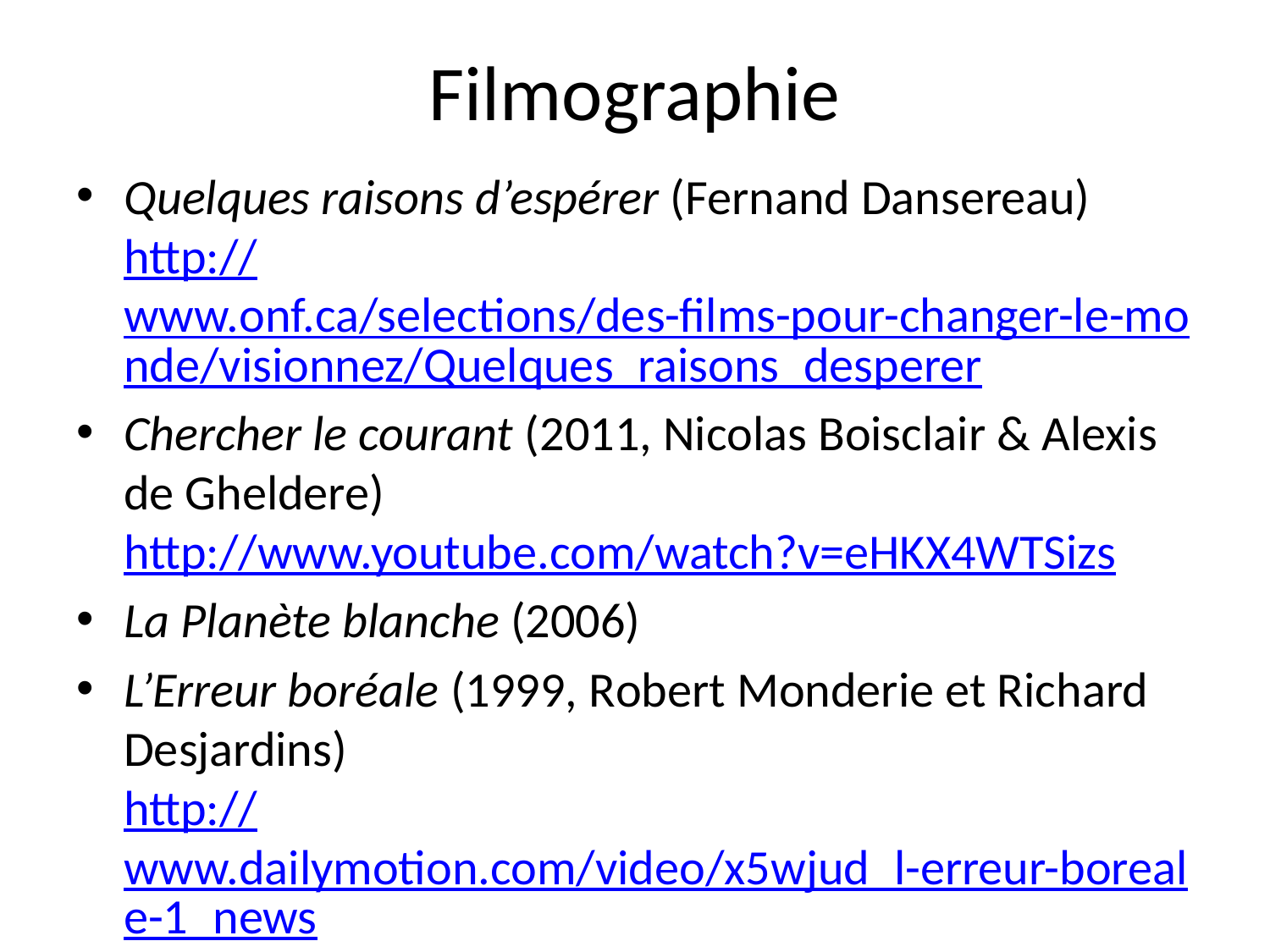

# Filmographie
Quelques raisons d’espérer (Fernand Dansereau) 
http://www.onf.ca/selections/des-films-pour-changer-le-monde/visionnez/Quelques_raisons_desperer
Chercher le courant (2011, Nicolas Boisclair & Alexis de Gheldere)
http://www.youtube.com/watch?v=eHKX4WTSizs
La Planète blanche (2006)
L’Erreur boréale (1999, Robert Monderie et Richard Desjardins)
http://www.dailymotion.com/video/x5wjud_l-erreur-boreale-1_news